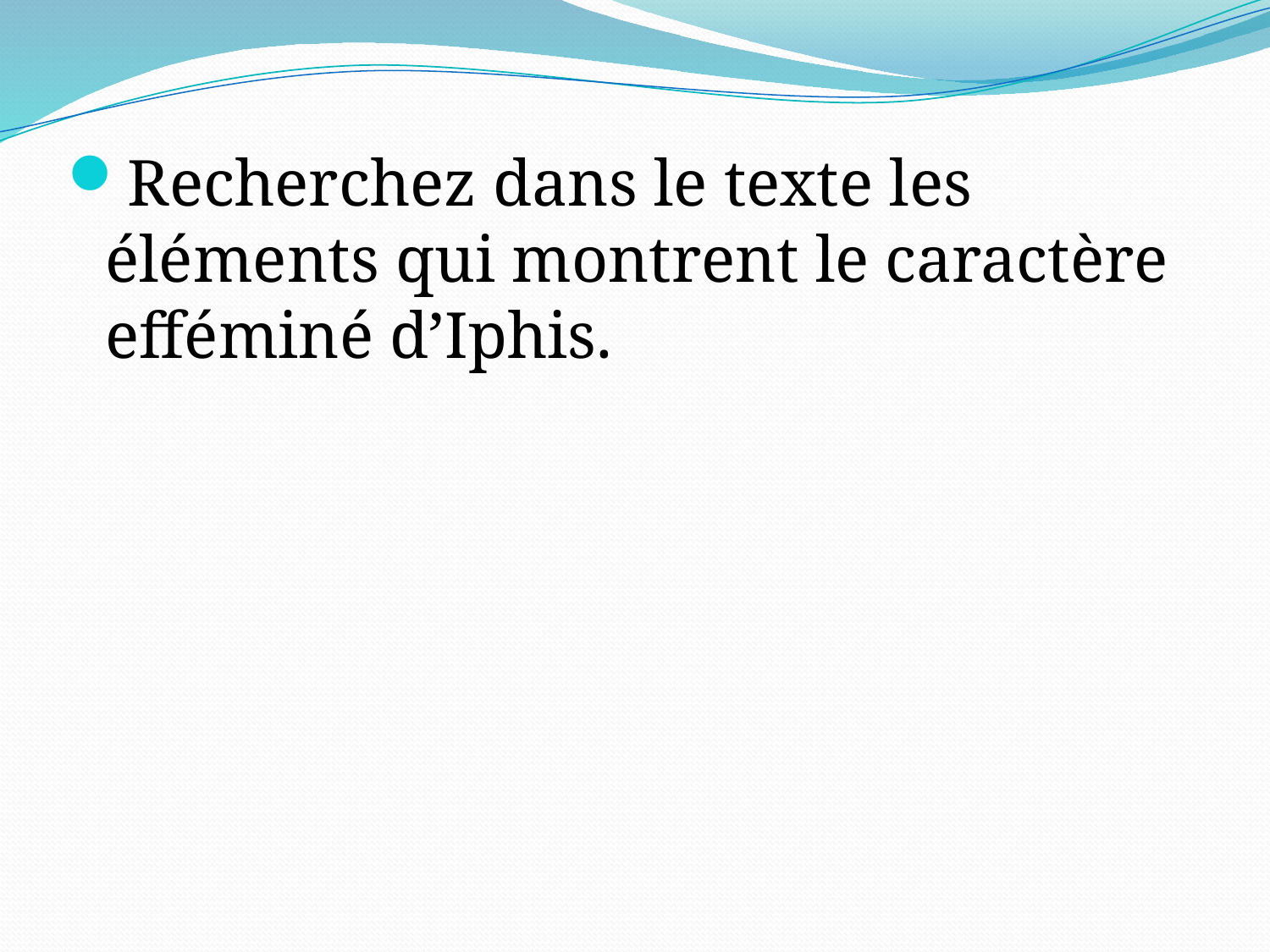

Recherchez dans le texte les éléments qui montrent le caractère efféminé d’Iphis.